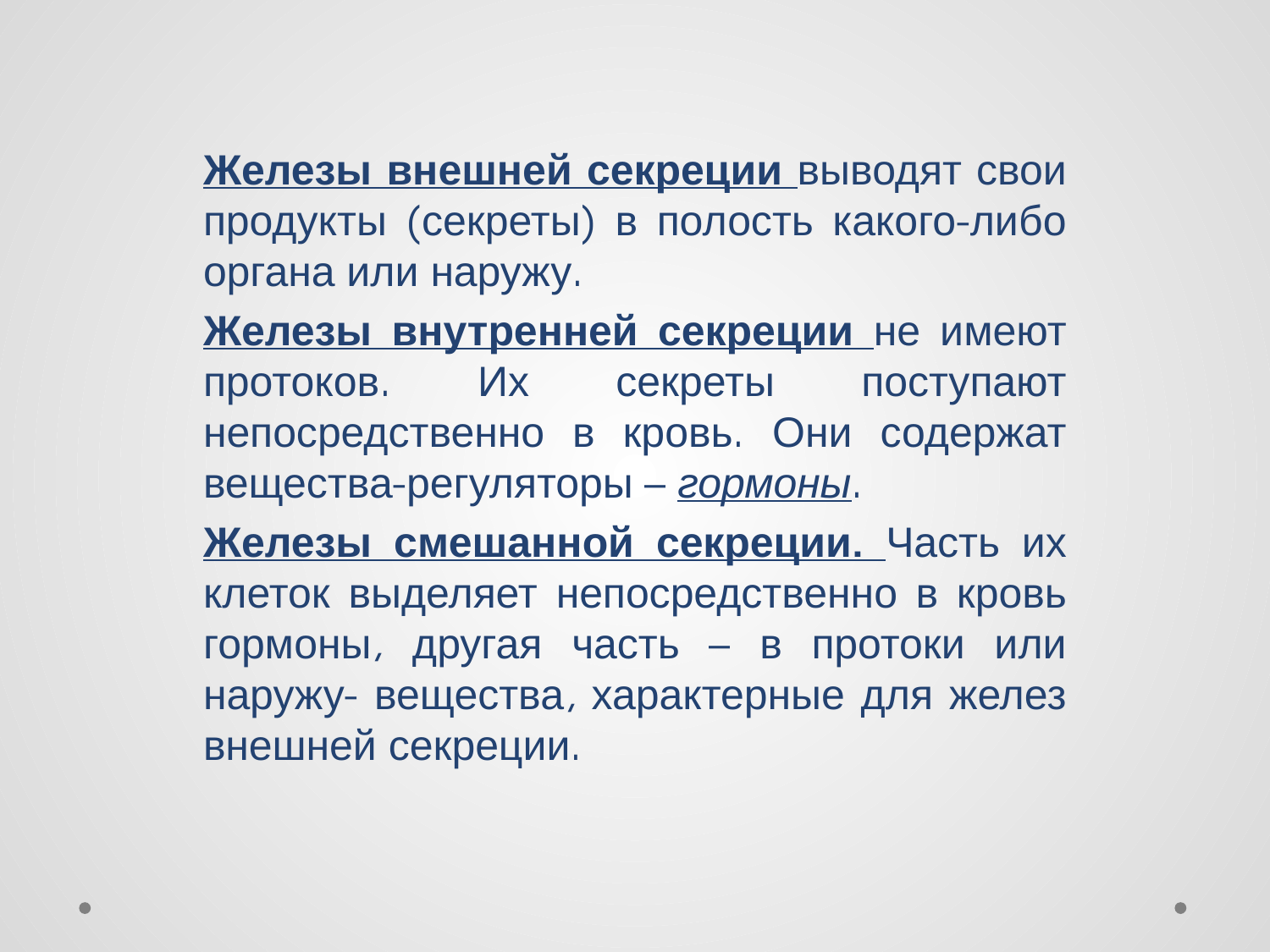

Железы внешней секреции выводят свои продукты (секреты) в полость какого-либо органа или наружу.
Железы внутренней секреции не имеют протоков. Их секреты поступают непосредственно в кровь. Они содержат вещества-регуляторы – гормоны.
Железы смешанной секреции. Часть их клеток выделяет непосредственно в кровь гормоны, другая часть – в протоки или наружу- вещества, характерные для желез внешней секреции.